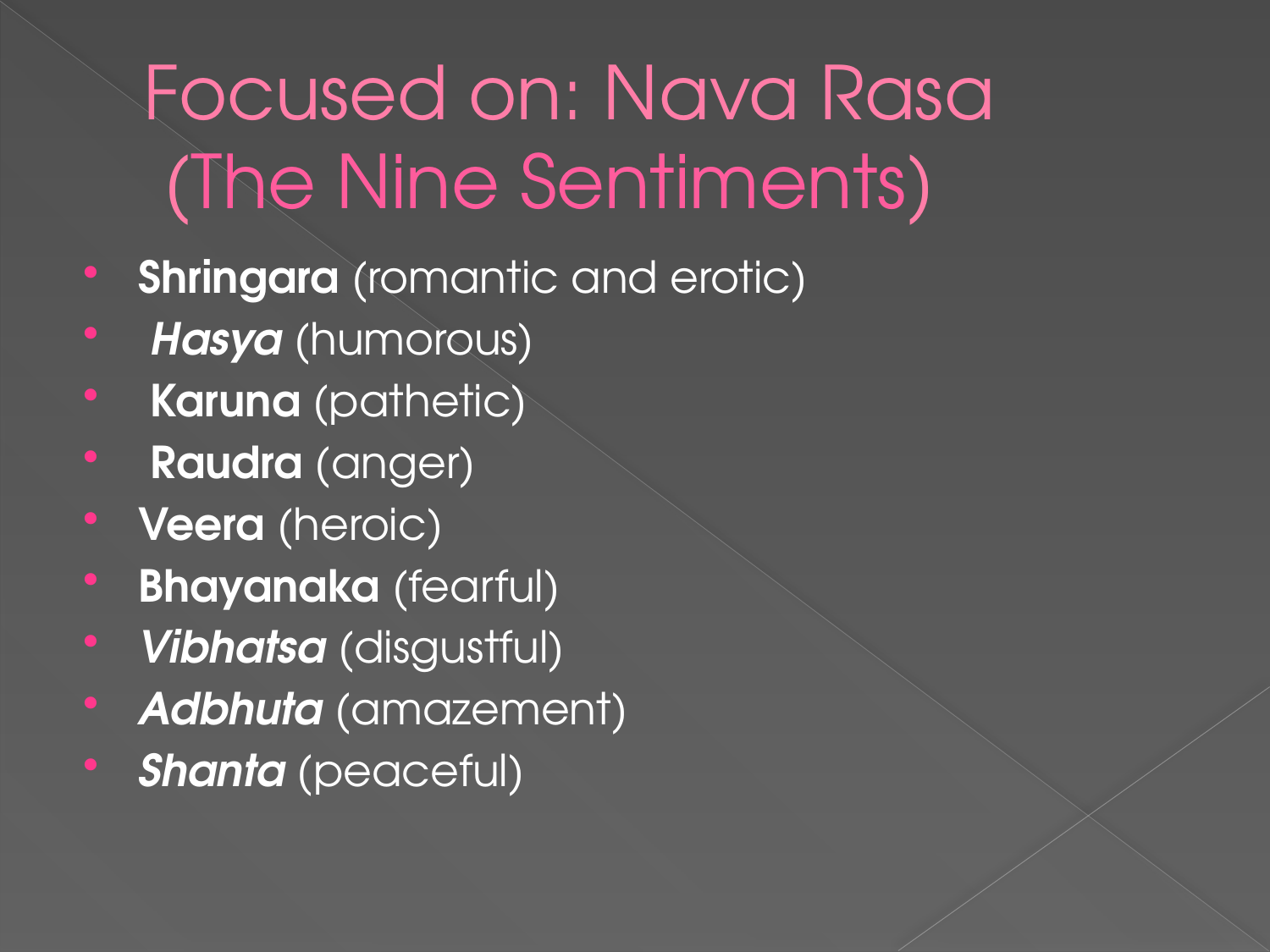

# Focused on: Nava Rasa (The Nine Sentiments)
Shringara (romantic and erotic)
 Hasya (humorous)
 Karuna (pathetic)
 Raudra (anger)
Veera (heroic)
Bhayanaka (fearful)
Vibhatsa (disgustful)
Adbhuta (amazement)
Shanta (peaceful)